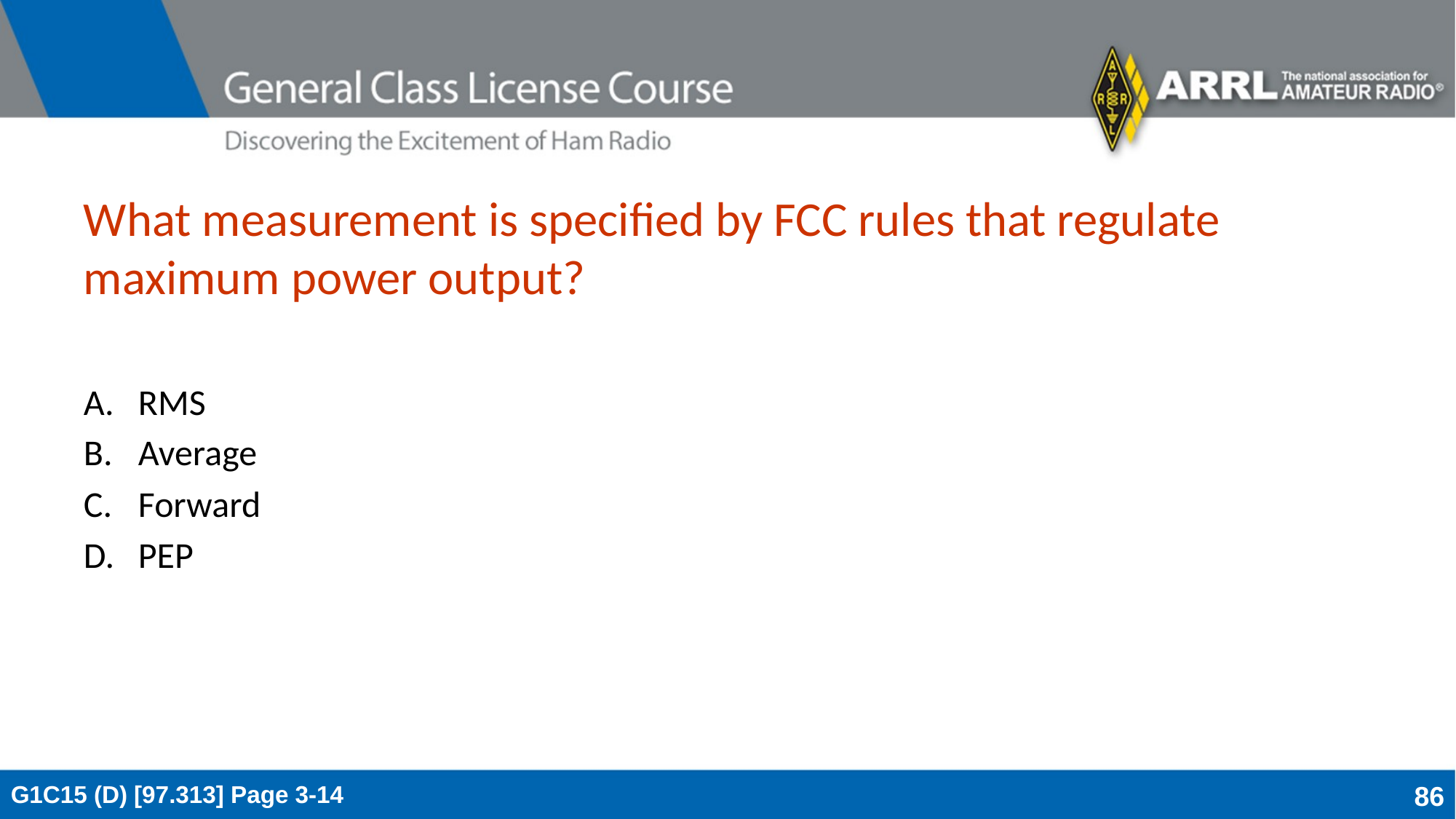

# What measurement is specified by FCC rules that regulate maximum power output?
RMS
Average
Forward
PEP
G1C15 (D) [97.313] Page 3-14
86